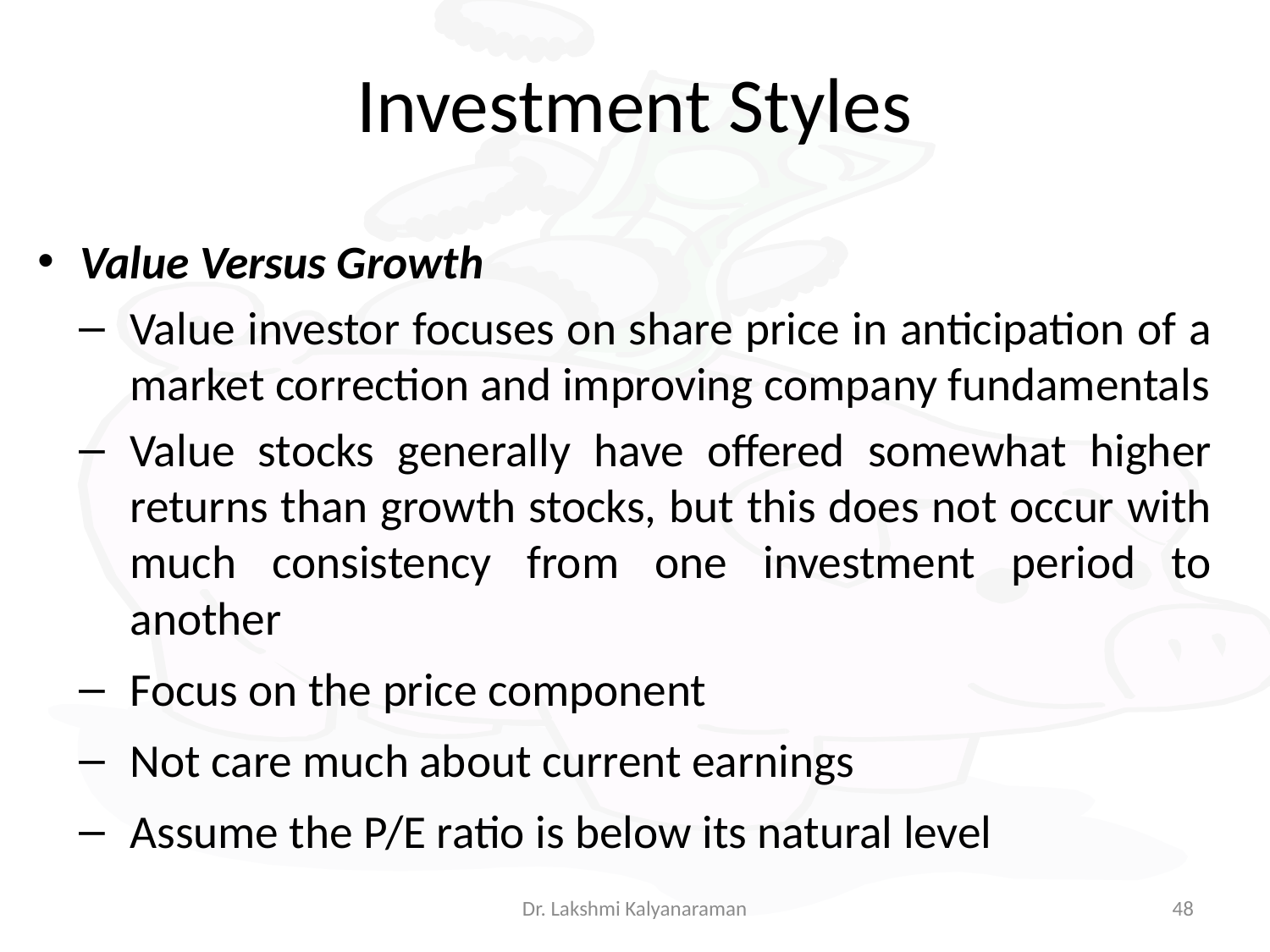

# Investment Styles
Value Versus Growth
Value investor focuses on share price in anticipation of a market correction and improving company fundamentals
Value stocks generally have offered somewhat higher returns than growth stocks, but this does not occur with much consistency from one investment period to another
Focus on the price component
Not care much about current earnings
Assume the P/E ratio is below its natural level

Dr. Lakshmi Kalyanaraman
48